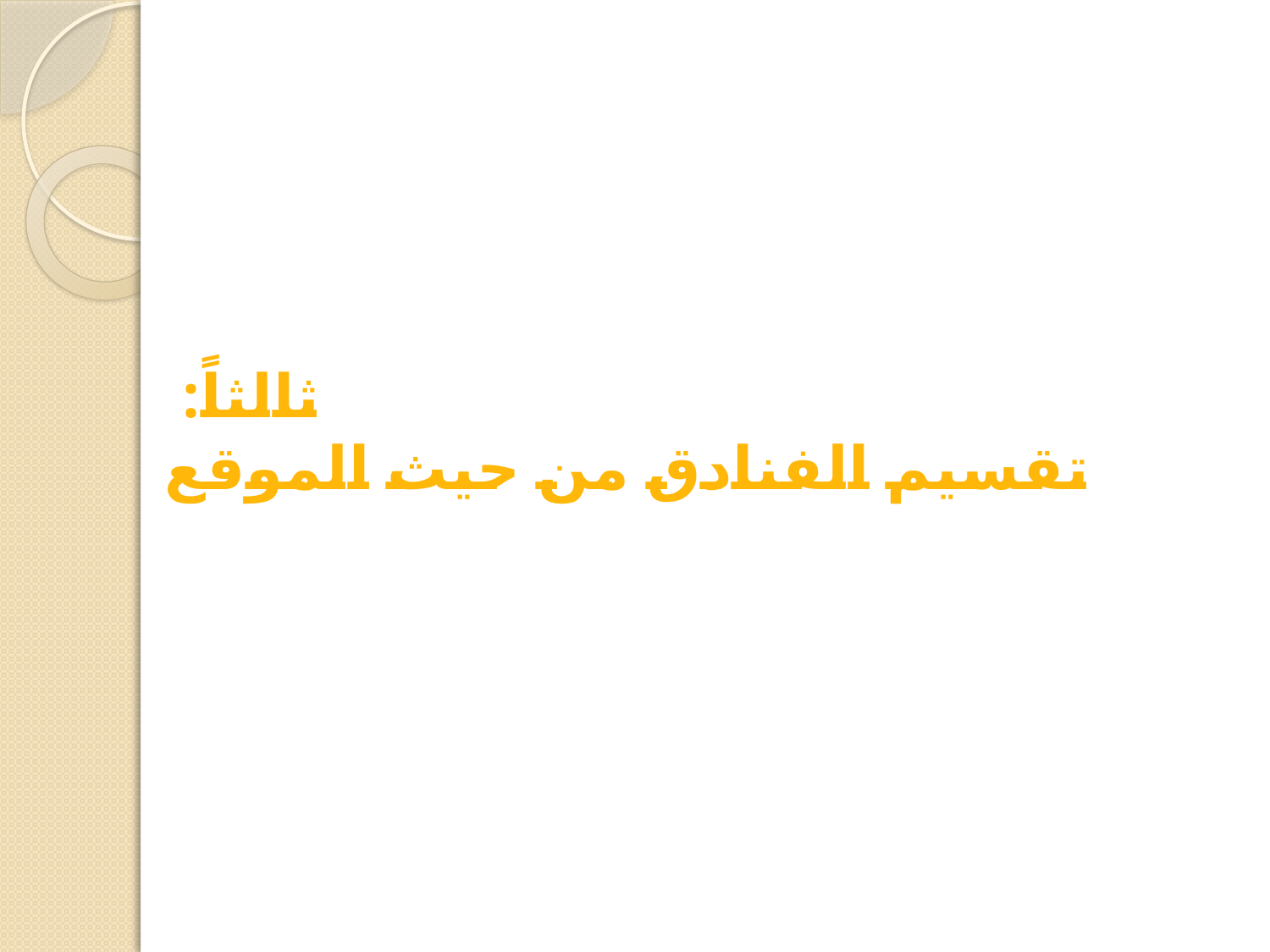

# ثالثاً: تقسيم الفنادق من حيث الموقع